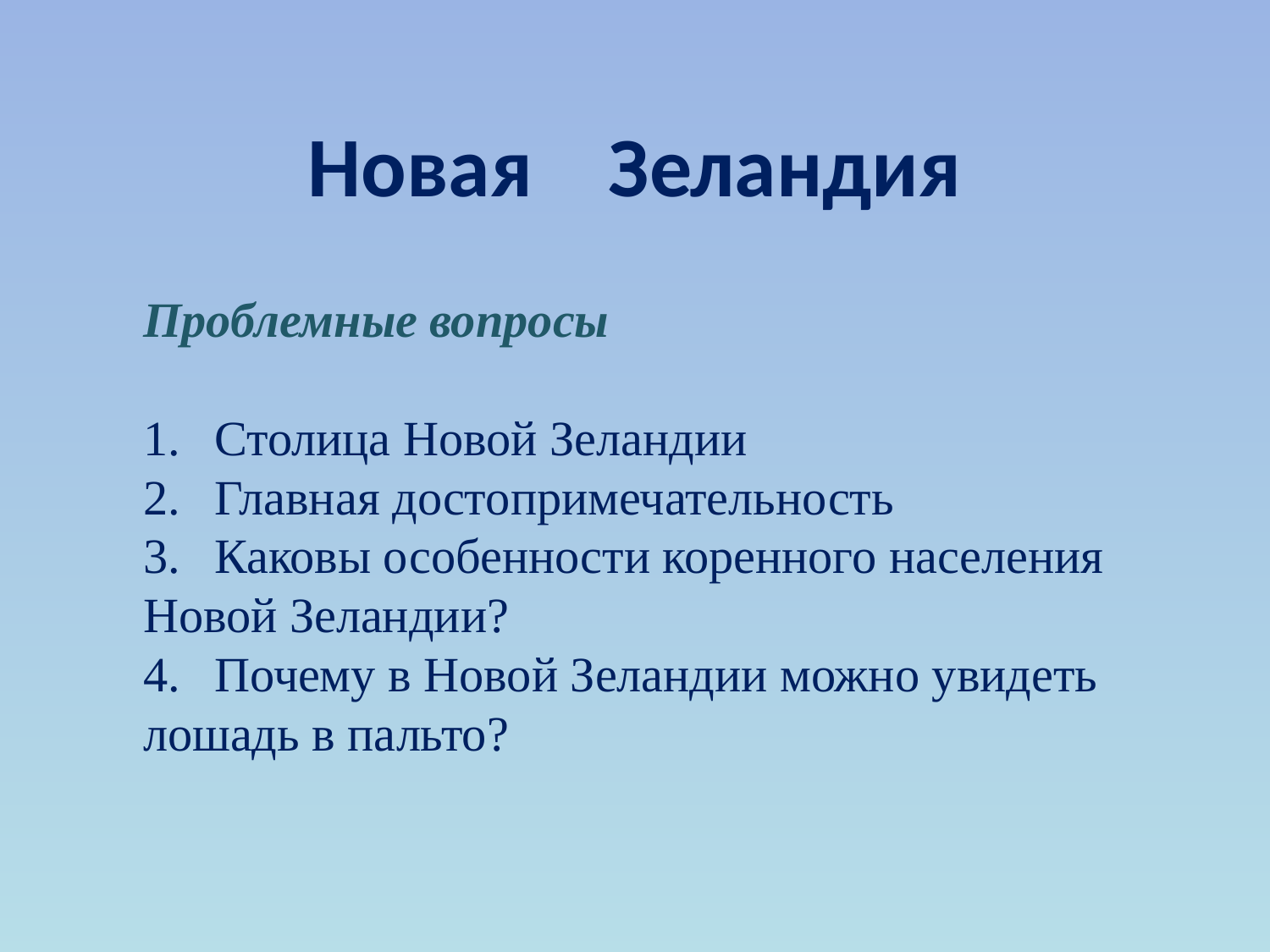

Новая    Зеландия
Проблемные вопросы

Столица Новой Зеландии
Главная достопримечательность
Каковы особенности коренного населения
Новой Зеландии?
Почему в Новой Зеландии можно увидеть
лошадь в пальто?